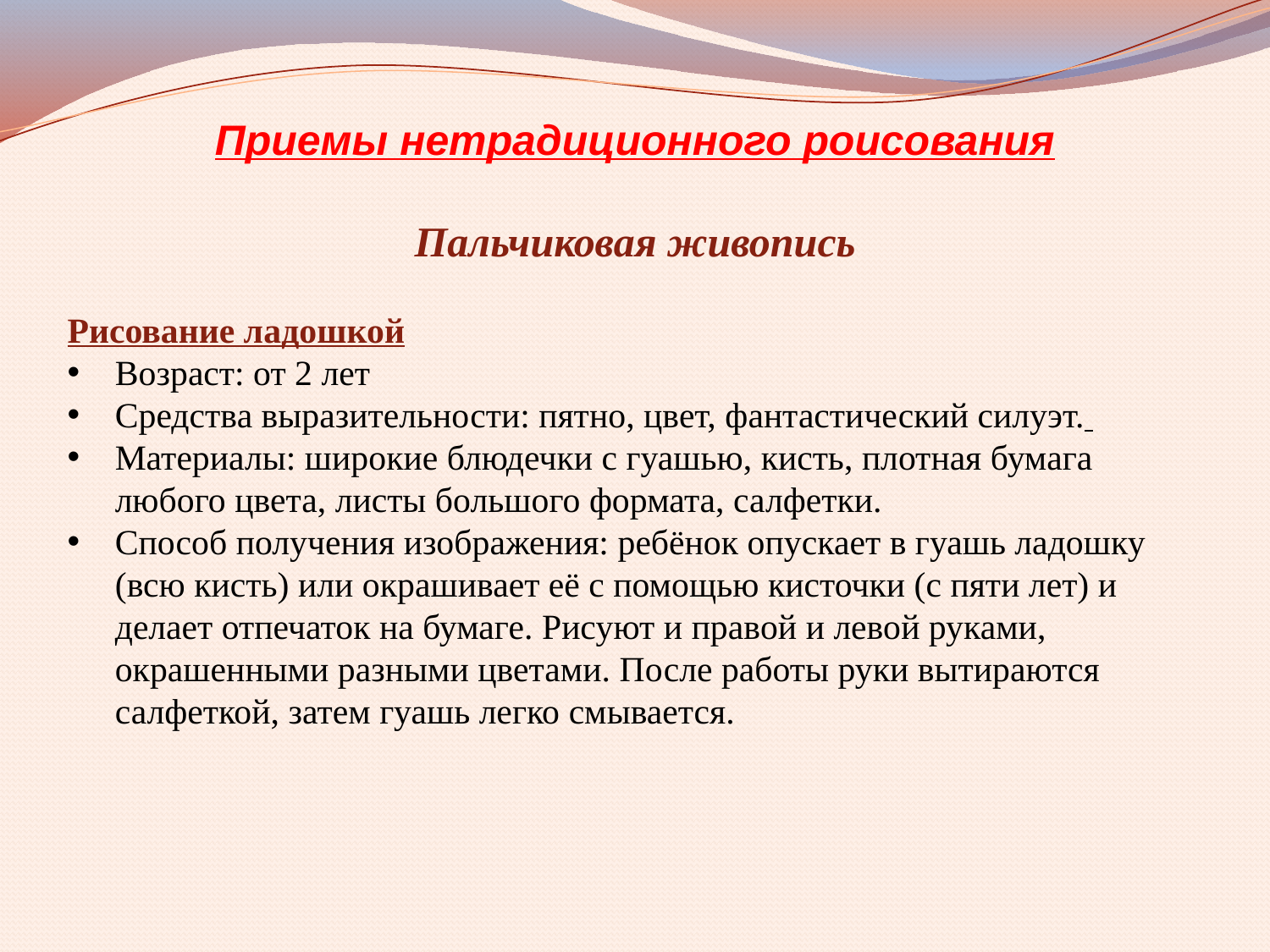

Приемы нетрадиционного роисования

Пальчиковая живопись

Рисование ладошкой
Возраст: от 2 лет
Средства выразительности: пятно, цвет, фантастический силуэт.
Материалы: широкие блюдечки с гуашью, кисть, плотная бумага любого цвета, листы большого формата, салфетки.
Способ получения изображения: ребёнок опускает в гуашь ладошку (всю кисть) или окрашивает её с помощью кисточки (с пяти лет) и делает отпечаток на бумаге. Рисуют и правой и левой руками, окрашенными разными цветами. После работы руки вытираются салфеткой, затем гуашь легко смывается.